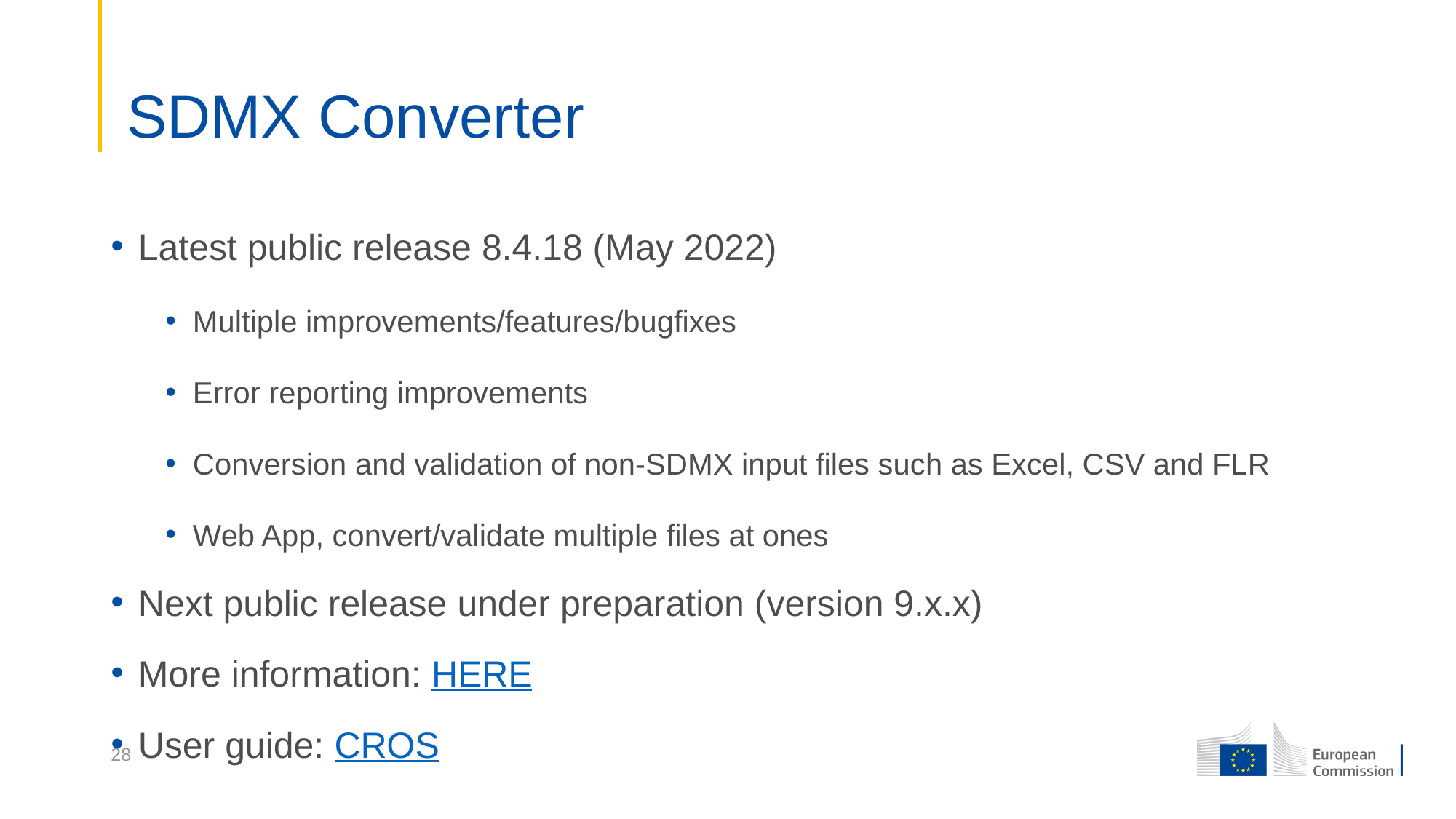

# SDMX Converter
Latest public release 8.4.18 (May 2022)
Multiple improvements/features/bugfixes
Error reporting improvements
Conversion and validation of non-SDMX input files such as Excel, CSV and FLR
Web App, convert/validate multiple files at ones
Next public release under preparation (version 9.x.x)
More information: HERE
User guide: CROS
28